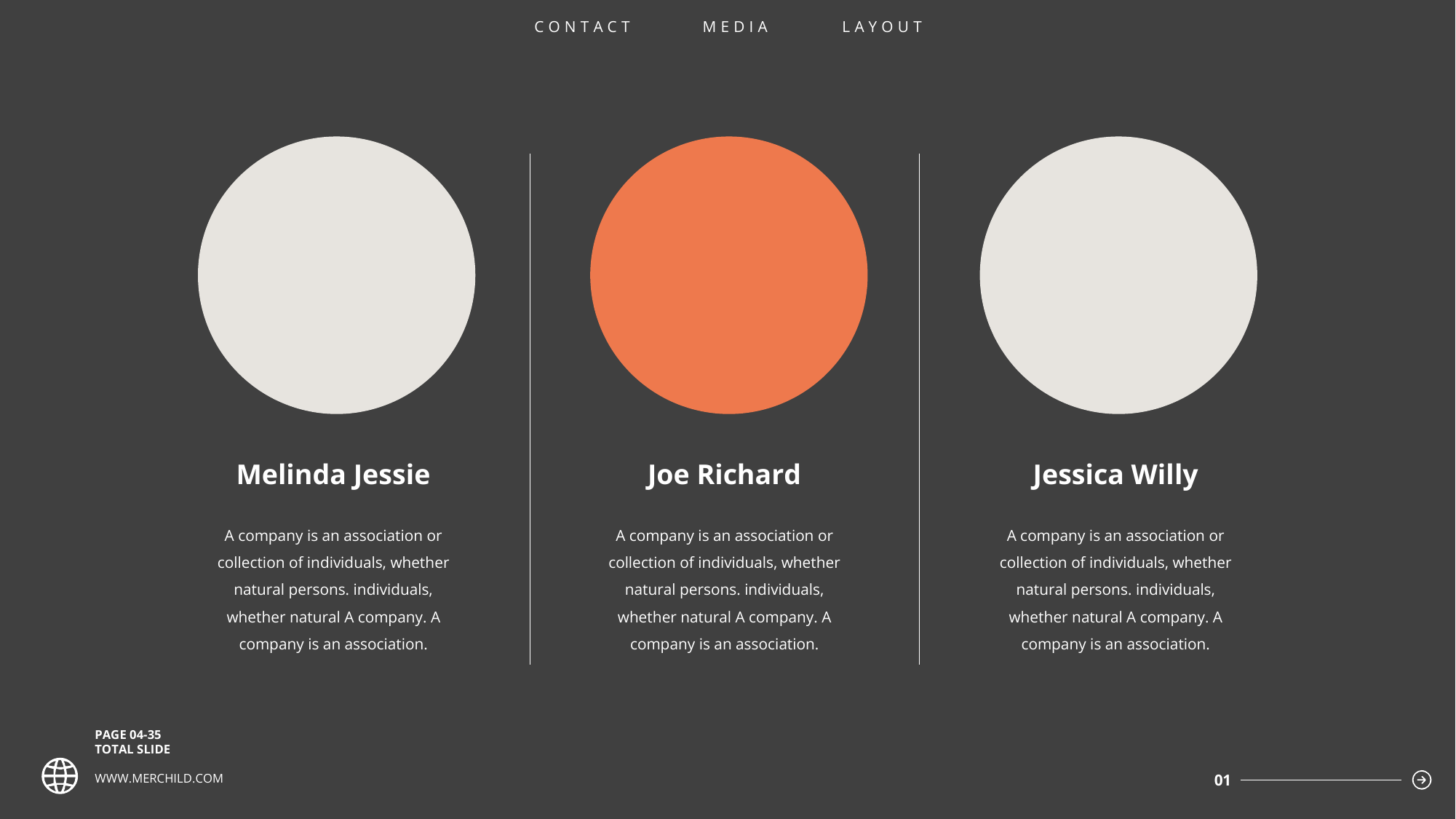

CONTACT
MEDIA
LAYOUT

Melinda Jessie
Joe Richard
Jessica Willy
A company is an association or collection of individuals, whether natural persons. individuals, whether natural A company. A company is an association.
A company is an association or collection of individuals, whether natural persons. individuals, whether natural A company. A company is an association.
A company is an association or collection of individuals, whether natural persons. individuals, whether natural A company. A company is an association.
PAGE 04-35
TOTAL SLIDE

WWW.MERCHILD.COM
01